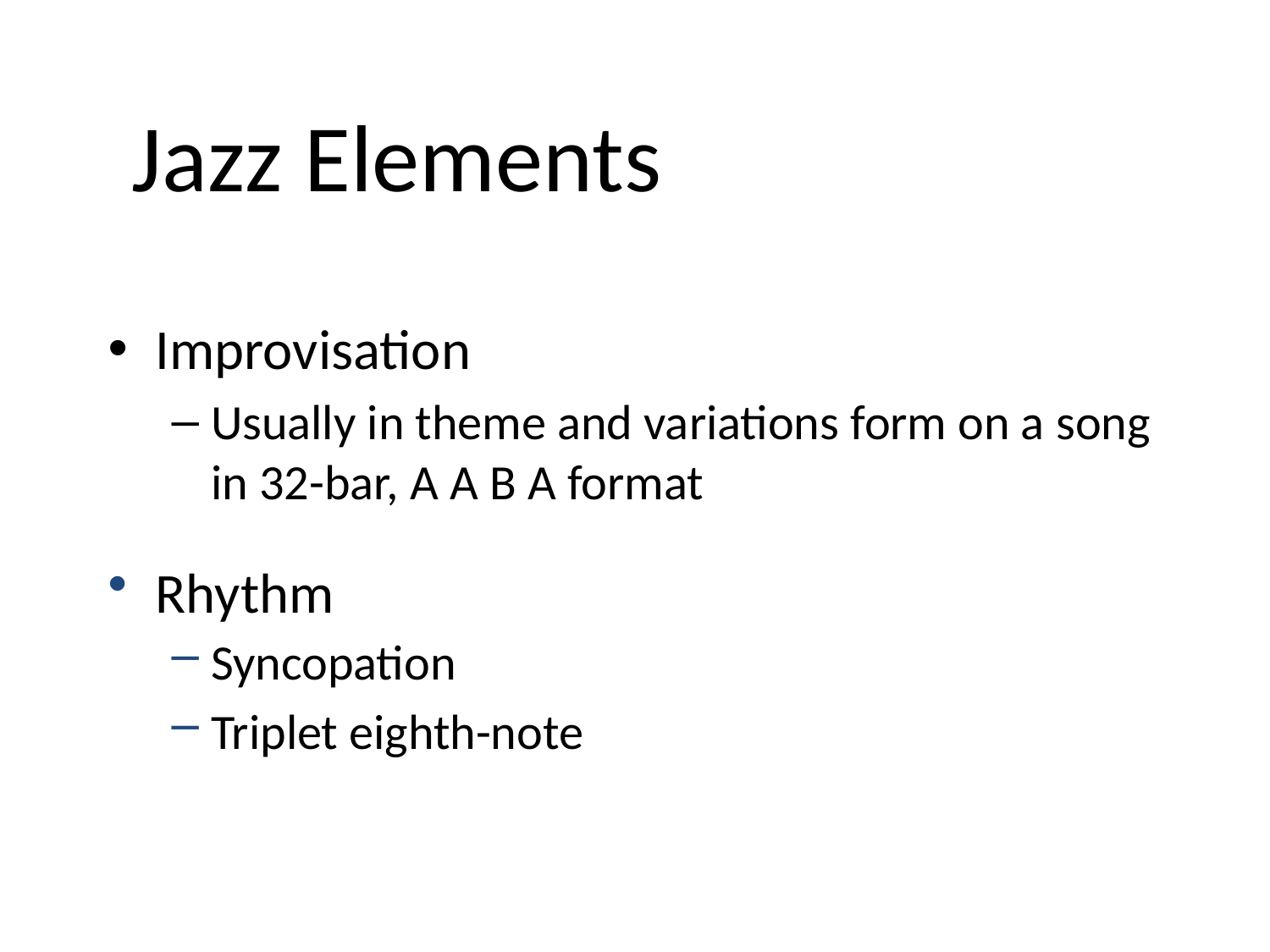

# Jazz Elements
Improvisation
Usually in theme and variations form on a song in 32-bar, A A B A format
Rhythm
Syncopation
Triplet eighth-note